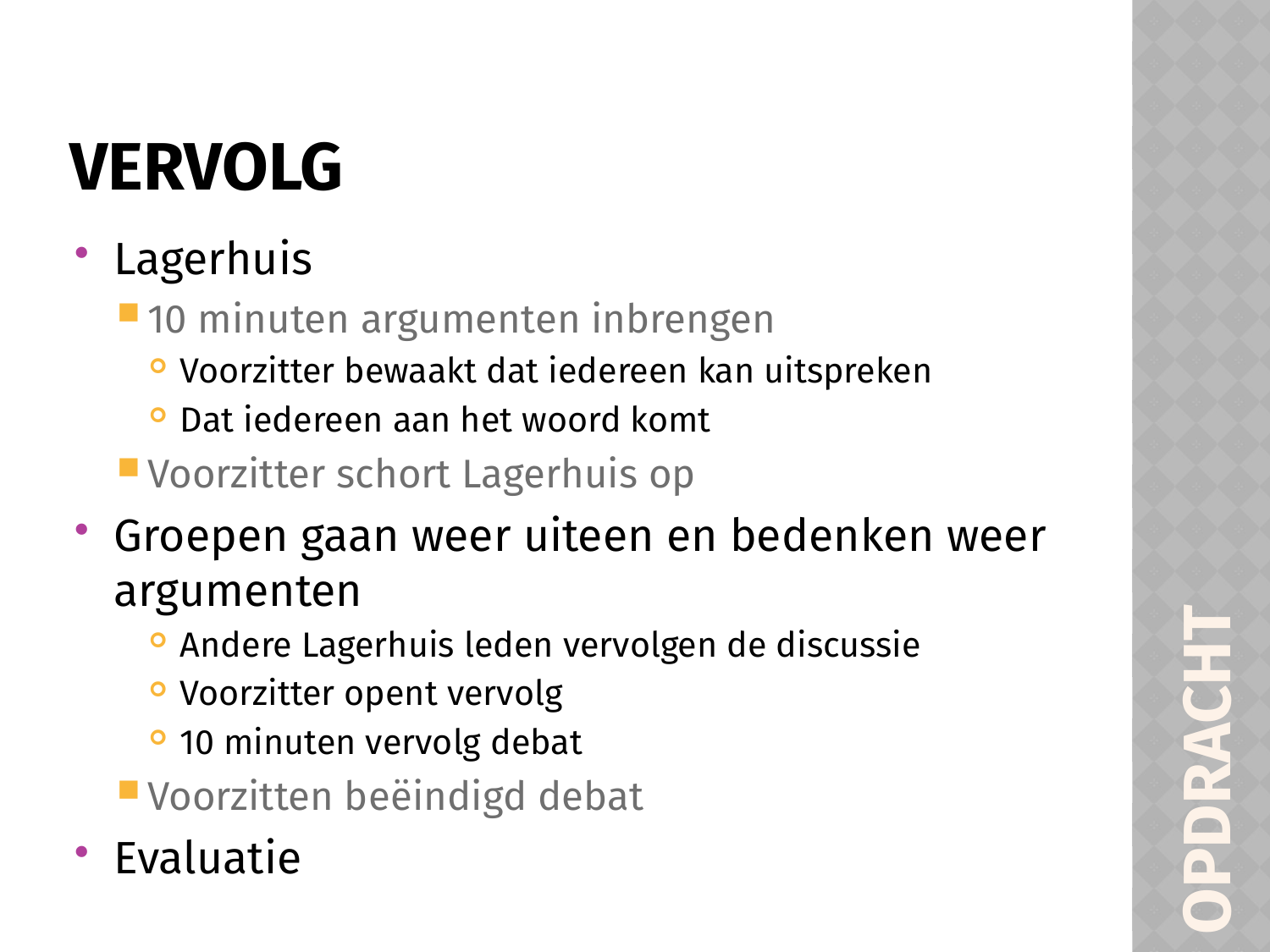

# vervolg
Lagerhuis
10 minuten argumenten inbrengen
Voorzitter bewaakt dat iedereen kan uitspreken
Dat iedereen aan het woord komt
Voorzitter schort Lagerhuis op
Groepen gaan weer uiteen en bedenken weer argumenten
Andere Lagerhuis leden vervolgen de discussie
Voorzitter opent vervolg
10 minuten vervolg debat
Voorzitten beëindigd debat
Evaluatie

Opdracht